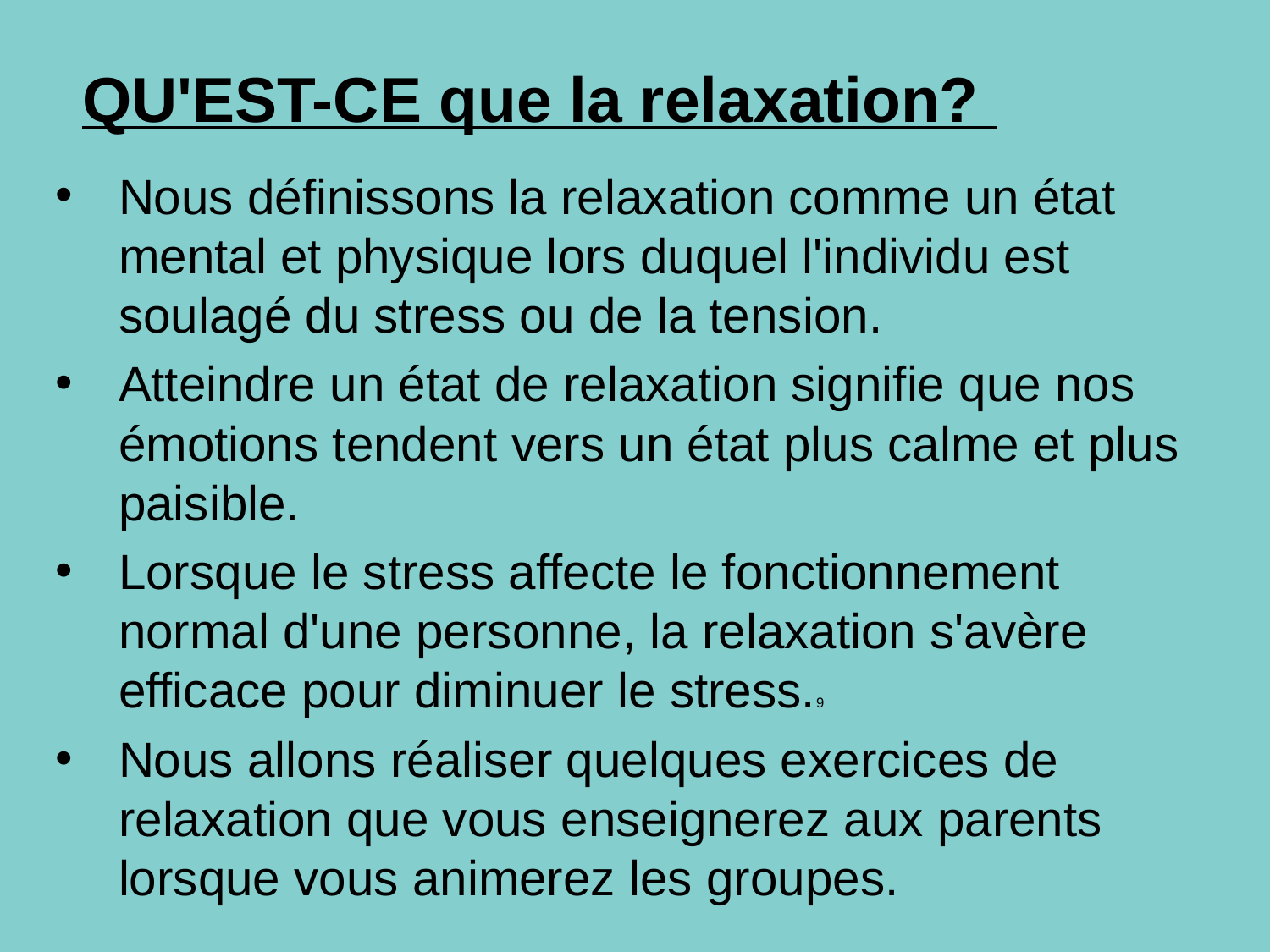

# QU'EST-CE que la relaxation?
Nous définissons la relaxation comme un état mental et physique lors duquel l'individu est soulagé du stress ou de la tension.
Atteindre un état de relaxation signifie que nos émotions tendent vers un état plus calme et plus paisible.
Lorsque le stress affecte le fonctionnement normal d'une personne, la relaxation s'avère efficace pour diminuer le stress.9
Nous allons réaliser quelques exercices de relaxation que vous enseignerez aux parents lorsque vous animerez les groupes.